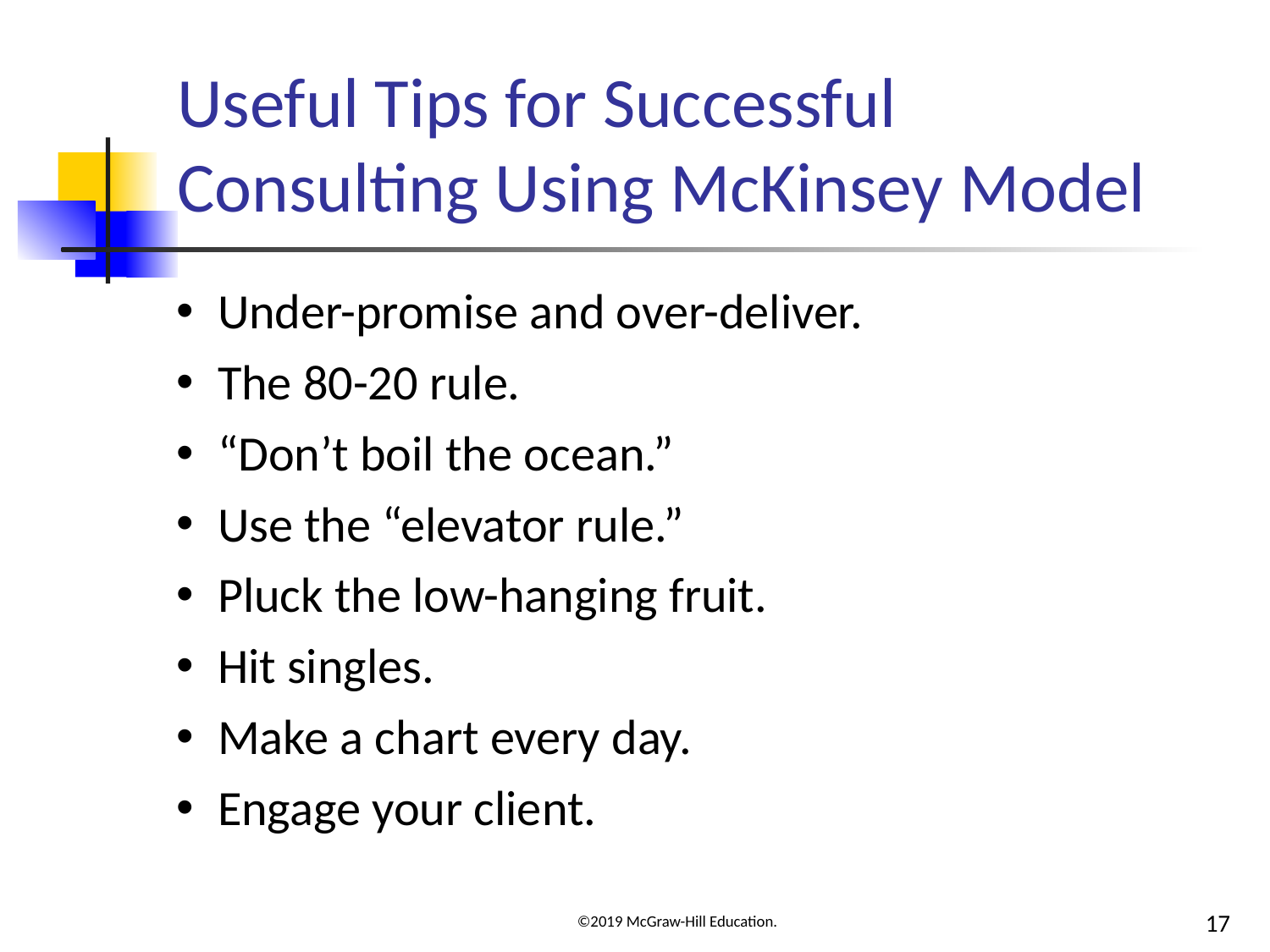

# Useful Tips for Successful Consulting Using McKinsey Model
Under-promise and over-deliver.
The 80-20 rule.
“Don’t boil the ocean.”
Use the “elevator rule.”
Pluck the low-hanging fruit.
Hit singles.
Make a chart every day.
Engage your client.